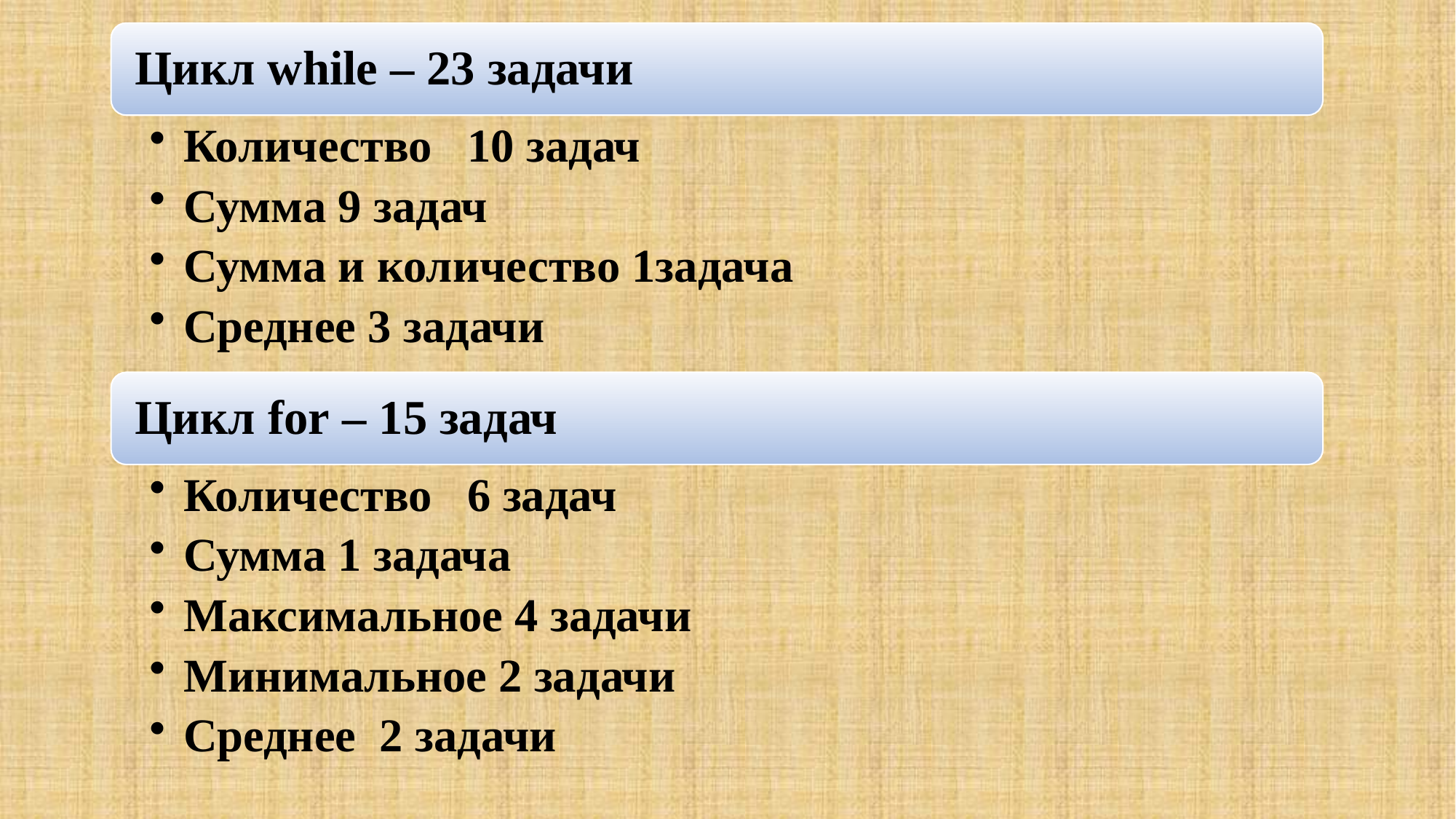

Цикл while – 23 задачи
Количество   10 задач
Сумма 9 задач
Сумма и количество 1задача
Среднее 3 задачи
Цикл for – 15 задач
Количество   6 задач
Сумма 1 задача
Максимальное 4 задачи
Минимальное 2 задачи
Среднее  2 задачи